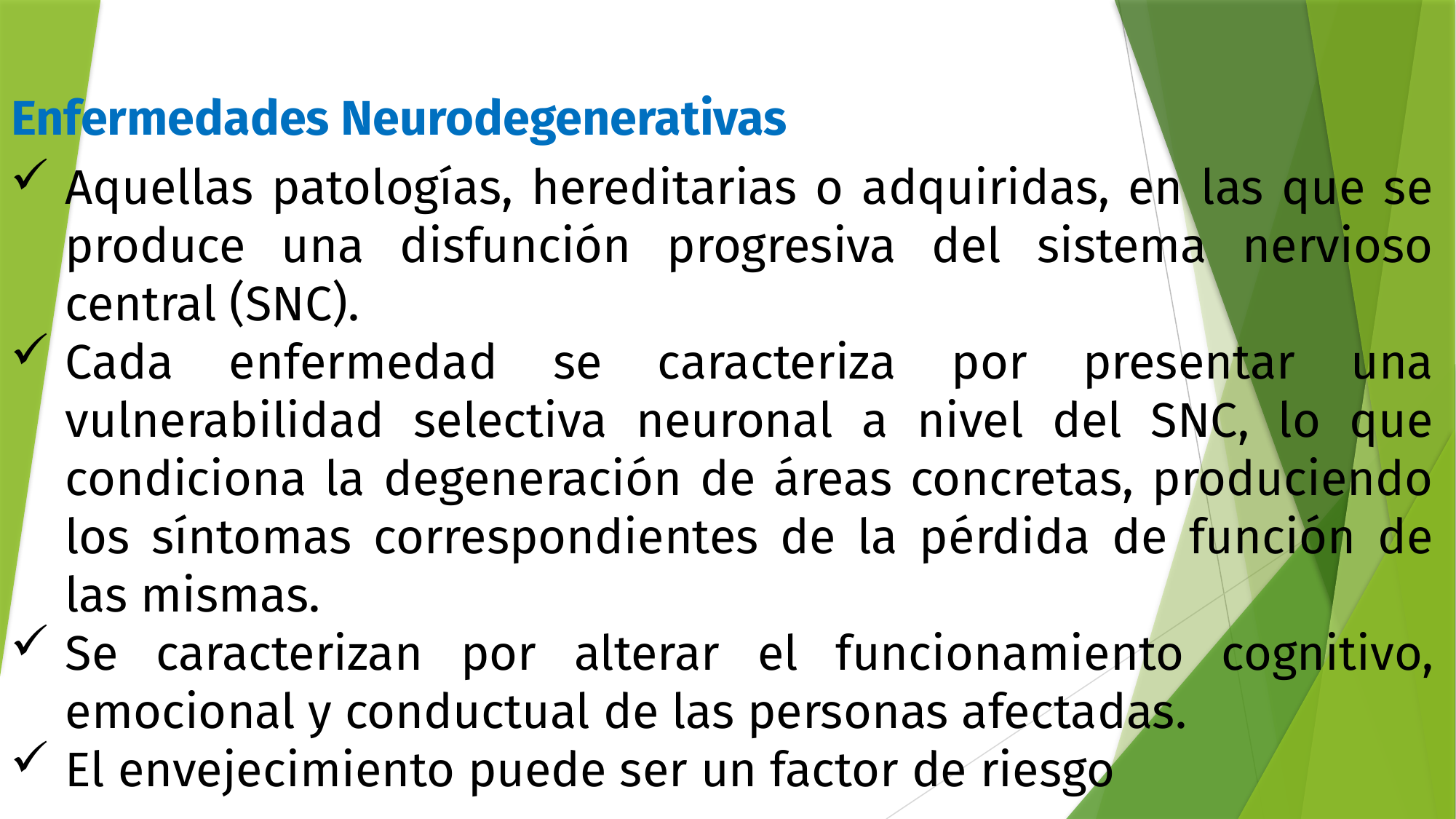

# Enfermedades Neurodegenerativas
Aquellas patologías, hereditarias o adquiridas, en las que se produce una disfunción progresiva del sistema nervioso central (SNC).
Cada enfermedad se caracteriza por presentar una vulnerabilidad selectiva neuronal a nivel del SNC, lo que condiciona la degeneración de áreas concretas, produciendo los síntomas correspondientes de la pérdida de función de las mismas.
Se caracterizan por alterar el funcionamiento cognitivo, emocional y conductual de las personas afectadas.
El envejecimiento puede ser un factor de riesgo